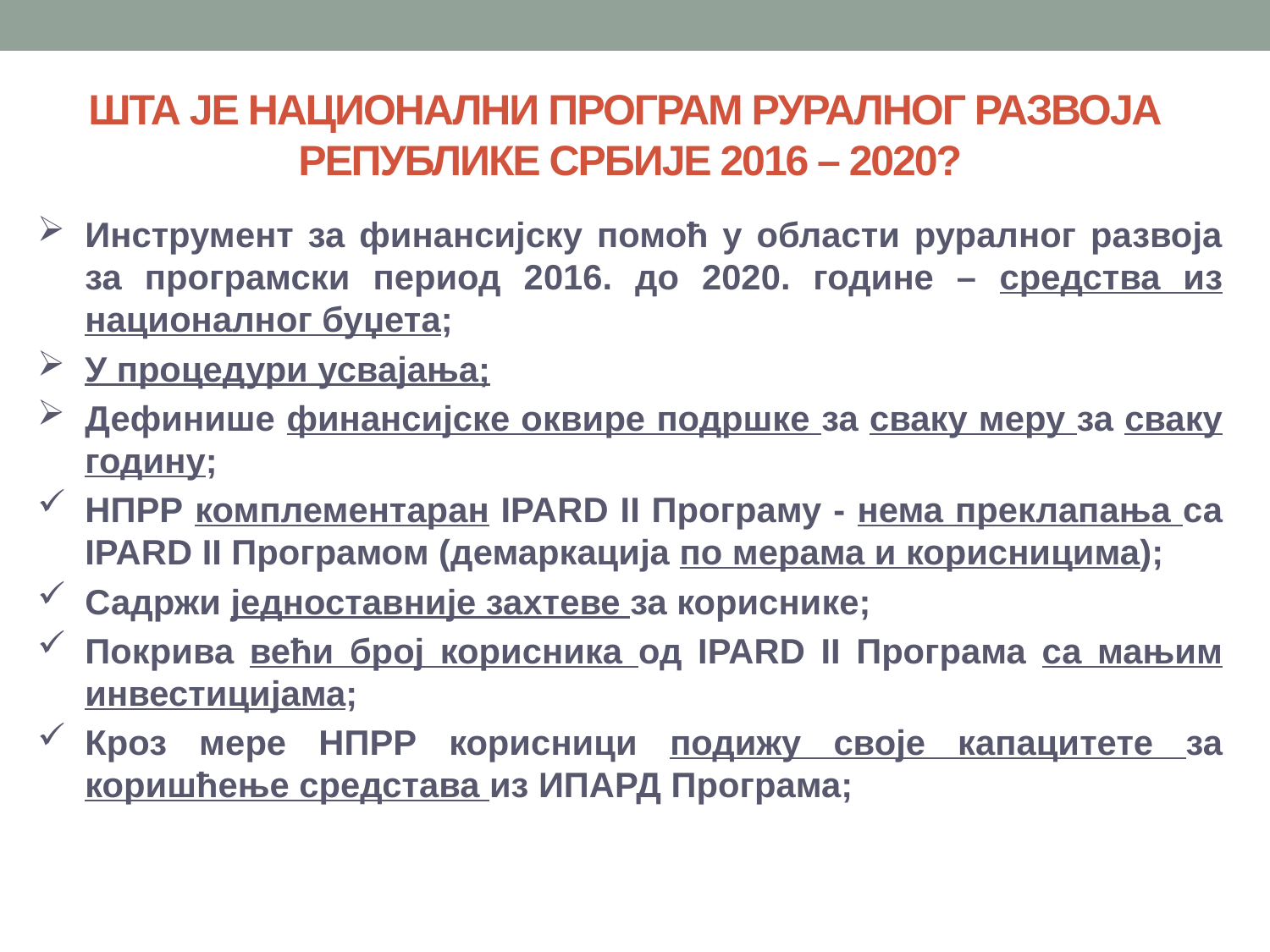

Шта је Национални програм руралног развоја
Републике Србије 2016 – 2020?
Инструмент за финансијску помоћ у области руралног развоја за програмски период 2016. до 2020. године – средства из националног буџета;
У процедури усвајања;
Дефинише финансијске оквире подршке за сваку меру за сваку годину;
НПРР комплементаран IPARD II Програму - нема преклапања са IPARD II Програмом (демаркација по мерама и корисницима);
Садржи једноставније захтеве за кориснике;
Покрива већи број корисника од IPARD II Програма са мањим инвестицијама;
Кроз мере НПРР корисници подижу своје капацитете за коришћење средстава из ИПАРД Програма;